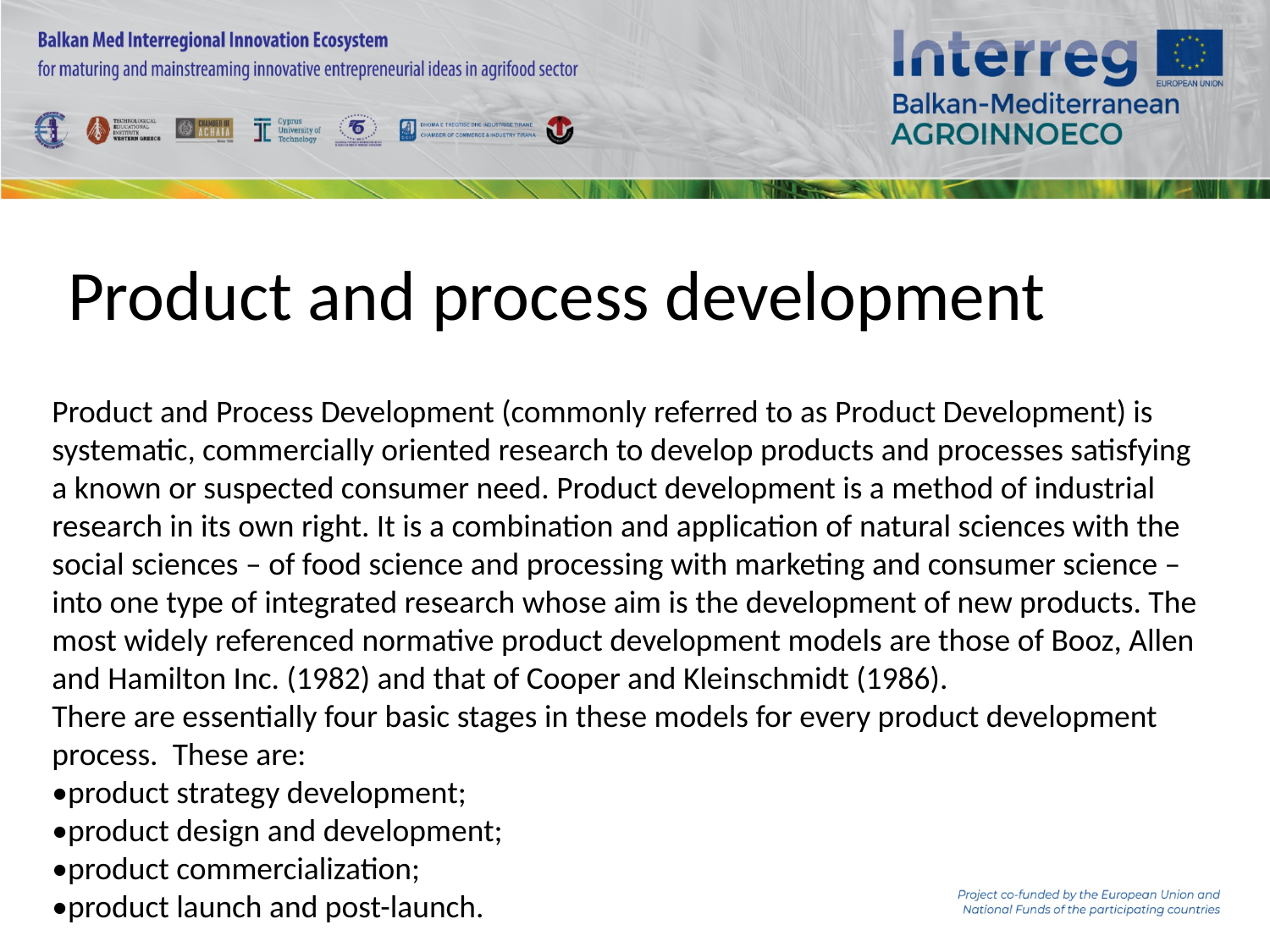

Product and process development
Product and Process Development (commonly referred to as Product Development) is systematic, commercially oriented research to develop products and processes satisfying a known or suspected consumer need. Product development is a method of industrial research in its own right. It is a combination and application of natural sciences with the social sciences – of food science and processing with marketing and consumer science – into one type of integrated research whose aim is the development of new products. The most widely referenced normative product development models are those of Booz, Allen and Hamilton Inc. (1982) and that of Cooper and Kleinschmidt (1986).
There are essentially four basic stages in these models for every product development process.  These are:
•product strategy development;
•product design and development;
•product commercialization;
•product launch and post-launch.